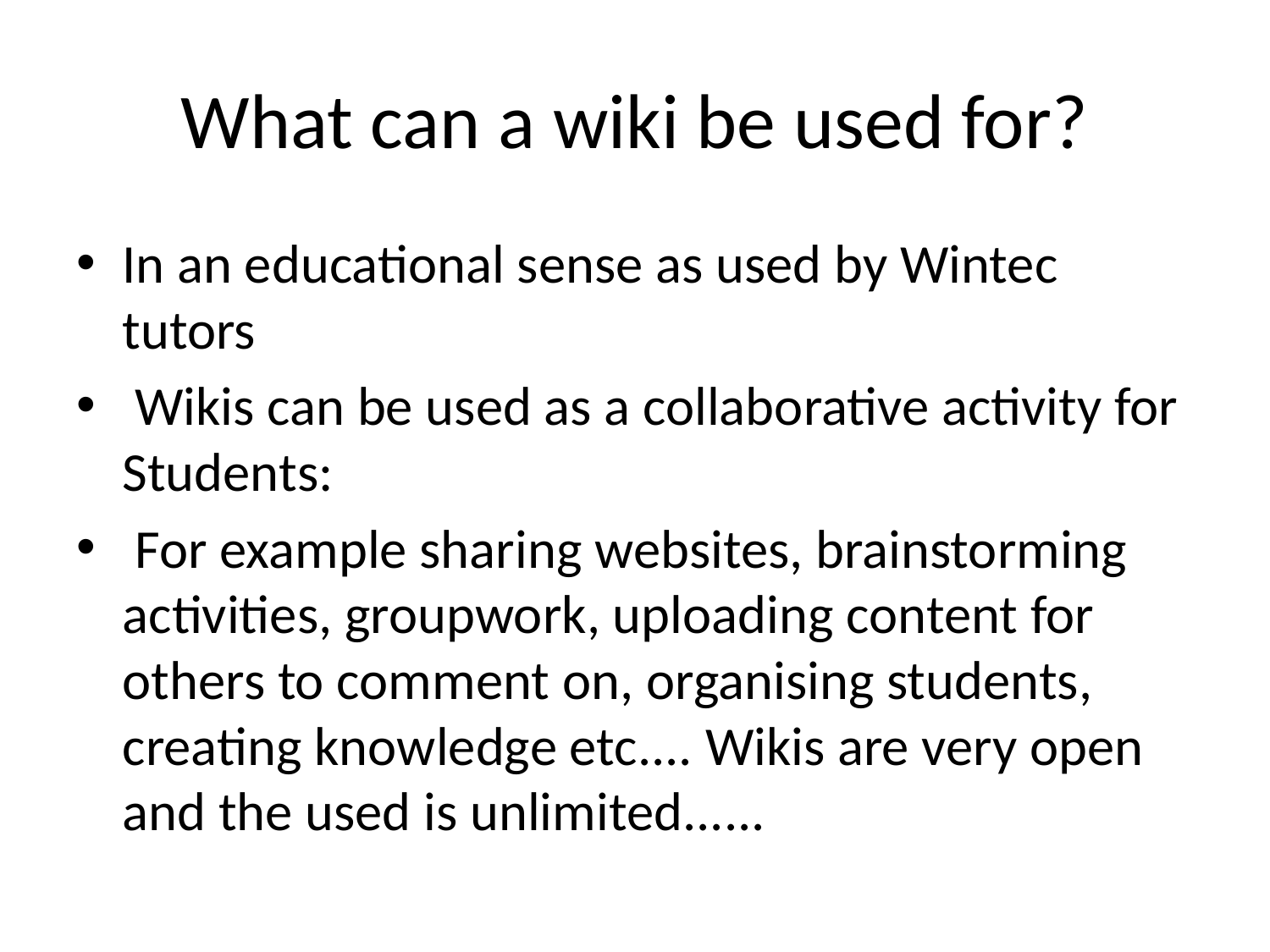

# What can a wiki be used for?
In an educational sense as used by Wintec tutors
 Wikis can be used as a collaborative activity for Students:
 For example sharing websites, brainstorming activities, groupwork, uploading content for others to comment on, organising students, creating knowledge etc.... Wikis are very open and the used is unlimited......